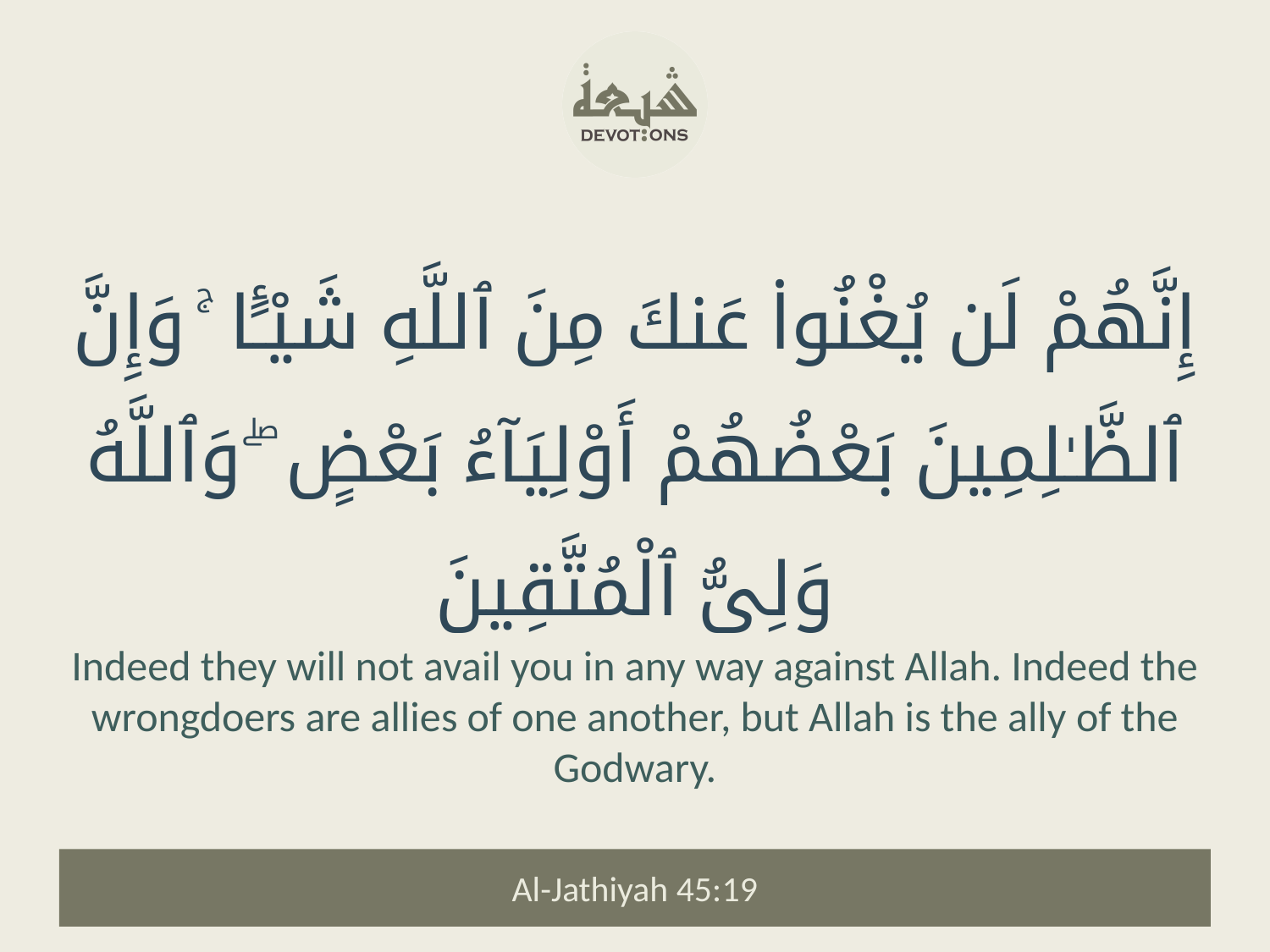

إِنَّهُمْ لَن يُغْنُوا۟ عَنكَ مِنَ ٱللَّهِ شَيْـًٔا ۚ وَإِنَّ ٱلظَّـٰلِمِينَ بَعْضُهُمْ أَوْلِيَآءُ بَعْضٍ ۖ وَٱللَّهُ وَلِىُّ ٱلْمُتَّقِينَ
Indeed they will not avail you in any way against Allah. Indeed the wrongdoers are allies of one another, but Allah is the ally of the Godwary.
Al-Jathiyah 45:19